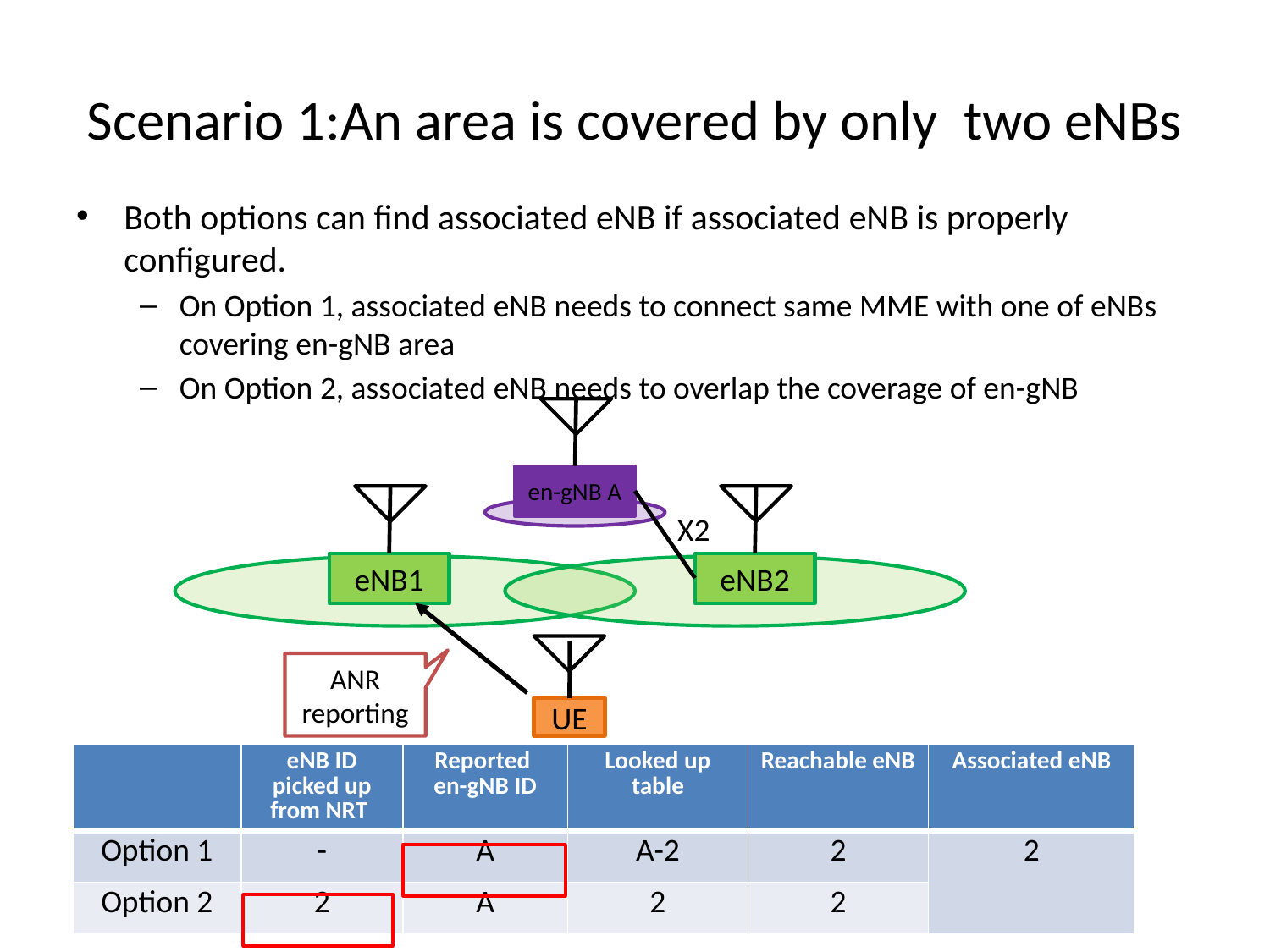

# Scenario 1:An area is covered by only  two eNBs
Both options can find associated eNB if associated eNB is properly configured.
On Option 1, associated eNB needs to connect same MME with one of eNBs covering en-gNB area
On Option 2, associated eNB needs to overlap the coverage of en-gNB

en-gNB A

X2
eNB1
eNB2

ANR reporting
UE
|  | eNB ID picked up from NRT | Reported en-gNB ID | Looked up table | Reachable eNB | Associated eNB |
| --- | --- | --- | --- | --- | --- |
| Option 1 | - | A | A-2 | 2 | 2 |
| Option 2 | 2 | A | 2 | 2 |  |